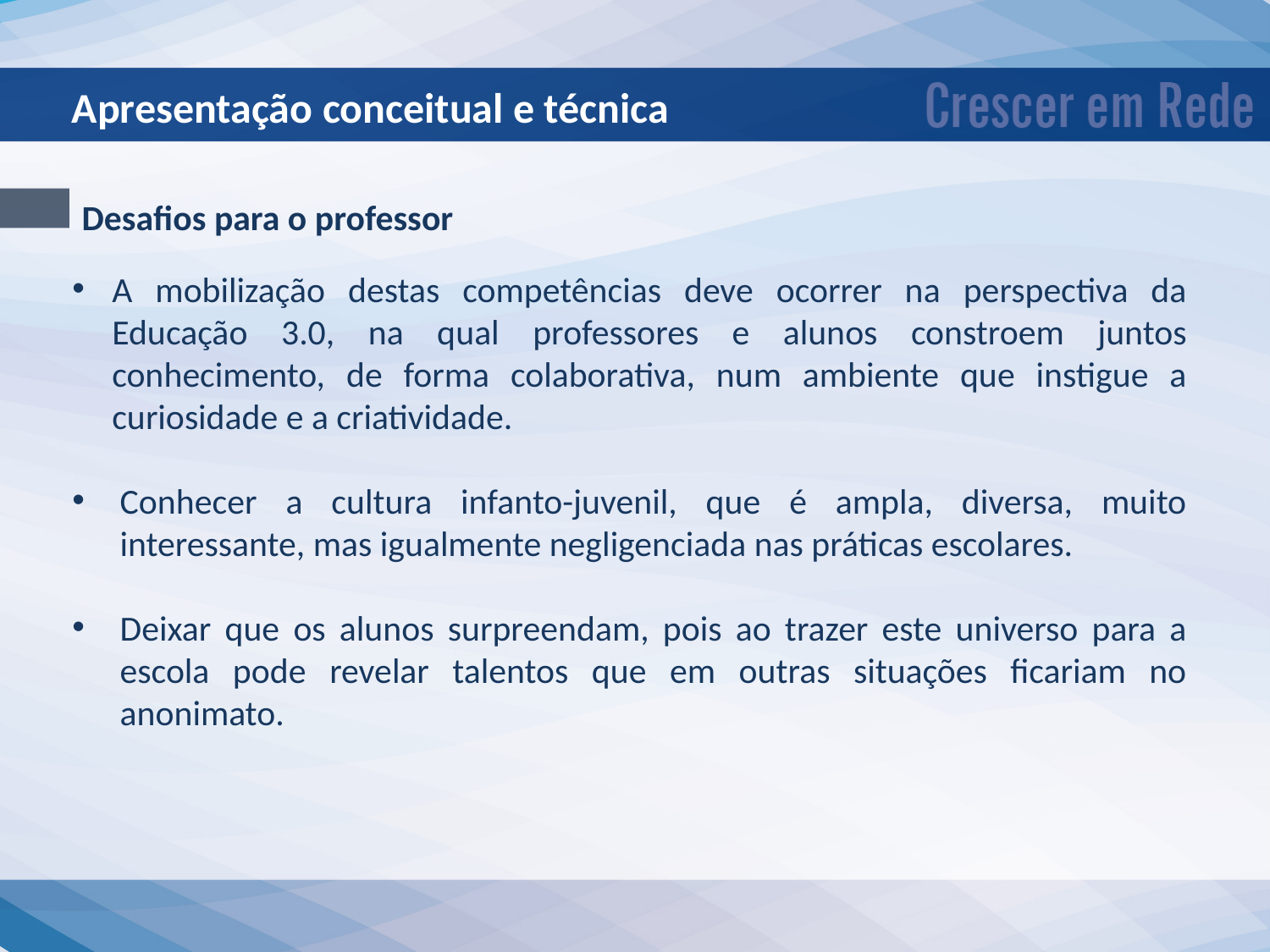

Apresentação conceitual e técnica
Desafios para o professor

A mobilização destas competências deve ocorrer na perspectiva da Educação 3.0, na qual professores e alunos constroem juntos conhecimento, de forma colaborativa, num ambiente que instigue a curiosidade e a criatividade.

Conhecer a cultura infanto-juvenil, que é ampla, diversa, muito interessante, mas igualmente negligenciada nas práticas escolares.

Deixar que os alunos surpreendam, pois ao trazer este universo para a escola pode revelar talentos que em outras situações ficariam no anonimato.